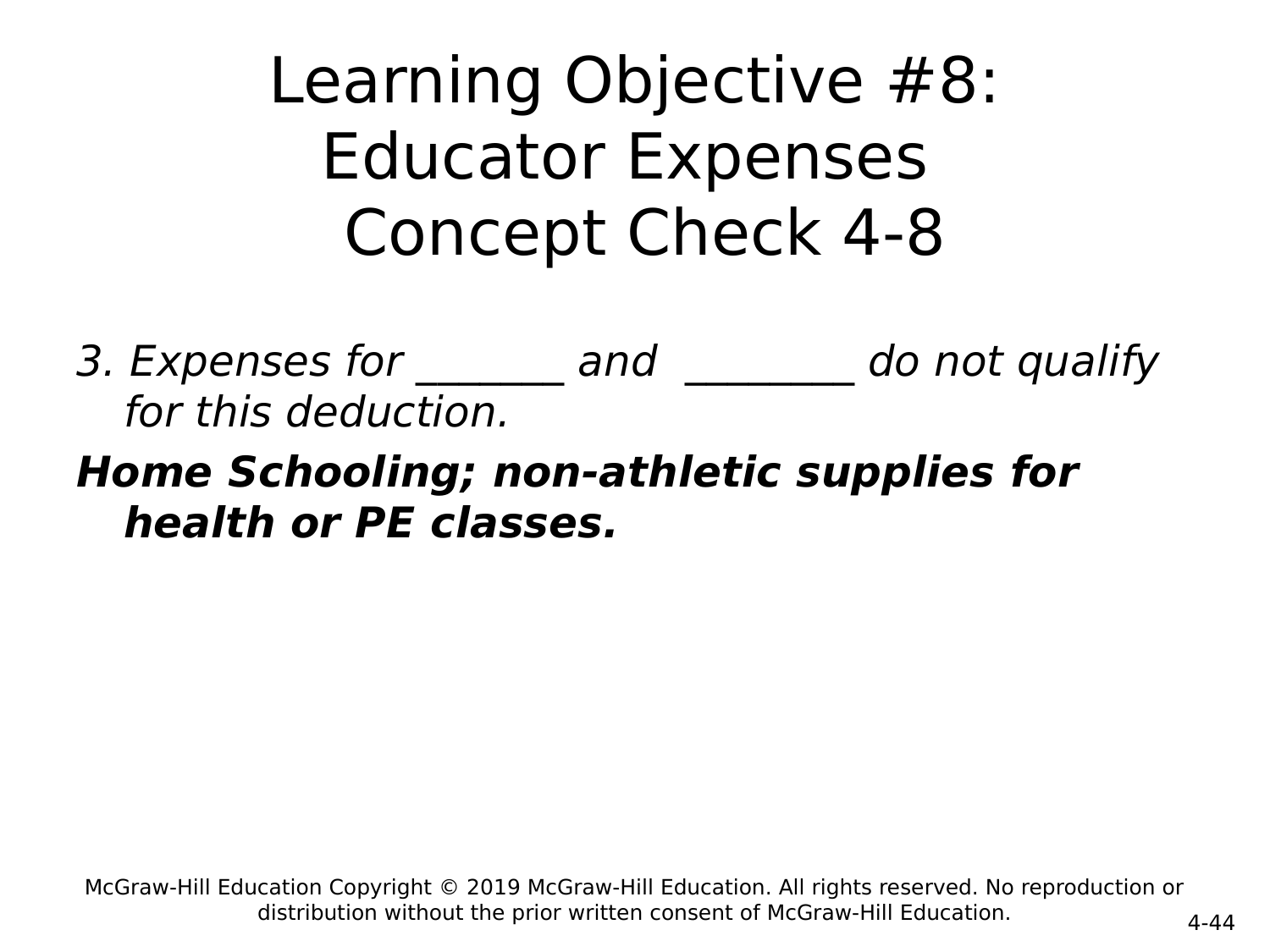

# Learning Objective #8: Educator Expenses Concept Check 4-8
3. Expenses for _______ and  ________ do not qualify for this deduction.
Home Schooling; non-athletic supplies for health or PE classes.

McGraw-Hill Education Copyright © 2019 McGraw-Hill Education. All rights reserved. No reproduction or distribution without the prior written consent of McGraw-Hill Education.
4-44